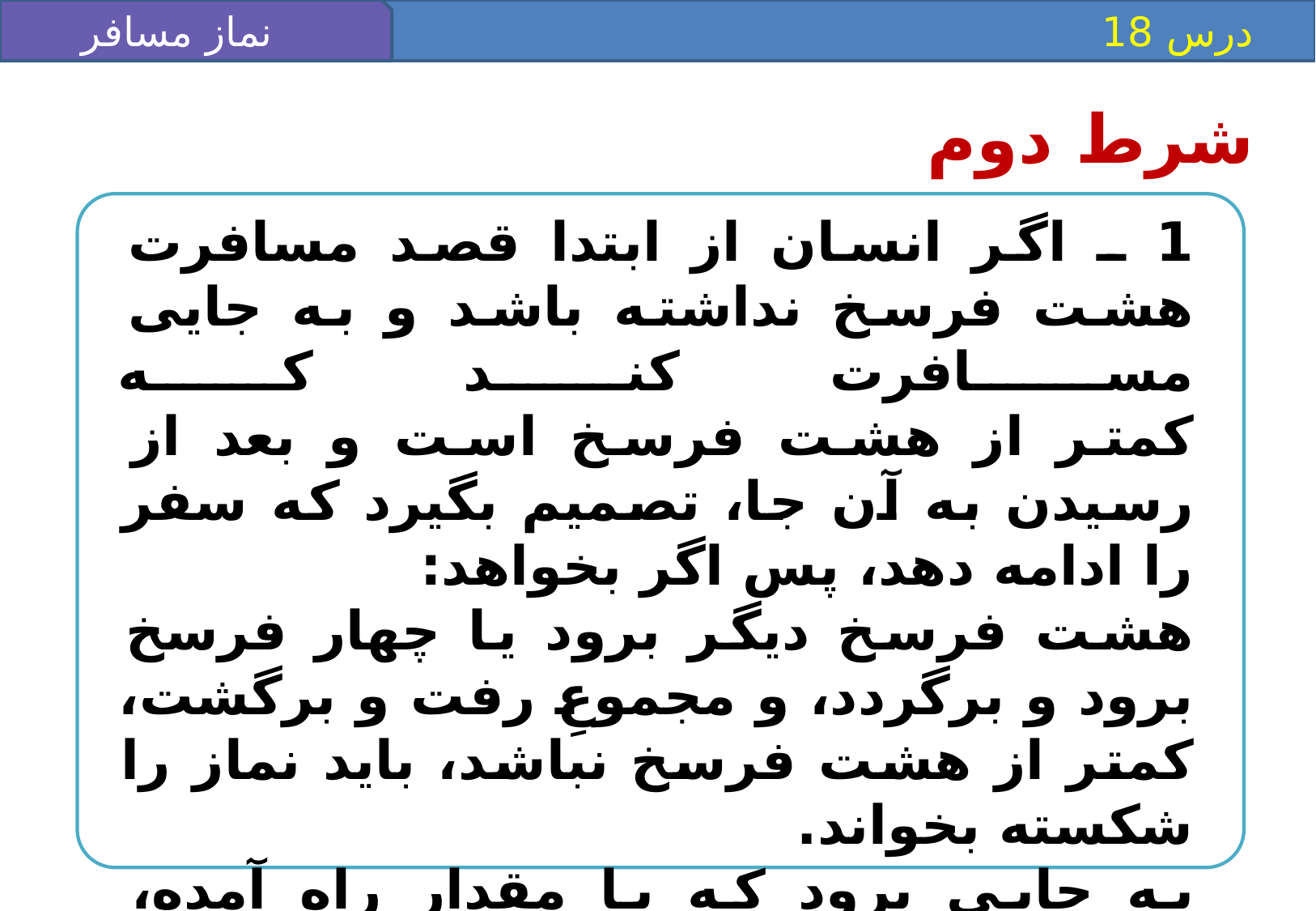

نماز مسافر (1)
 درس 18
شرط دوم

1 ـ اگر انسان از ابتدا قصد مسافرت هشت فرسخ نداشته باشد و به جايى مسافرت كند كه
كمتر از هشت فرسخ است و بعد از رسيدن به آن جا، تصميم بگيرد كه سفر را ادامه دهد، پس اگر بخواهد:
هشت فرسخ ديگر برود يا چهار فرسخ برود و برگردد، و مجموعِ رفت و برگشت، كمتر از هشت فرسخ نباشد، بايد نماز را شكسته بخواند.
به جايى برود كه با مقدار راهِ آمده، هشت فرسخ مى‏شود و خود به تنهايى هشت فرسخ نيست، چون از اوّل قصد هشت فرسخ را نداشته، نمازش تمام است.